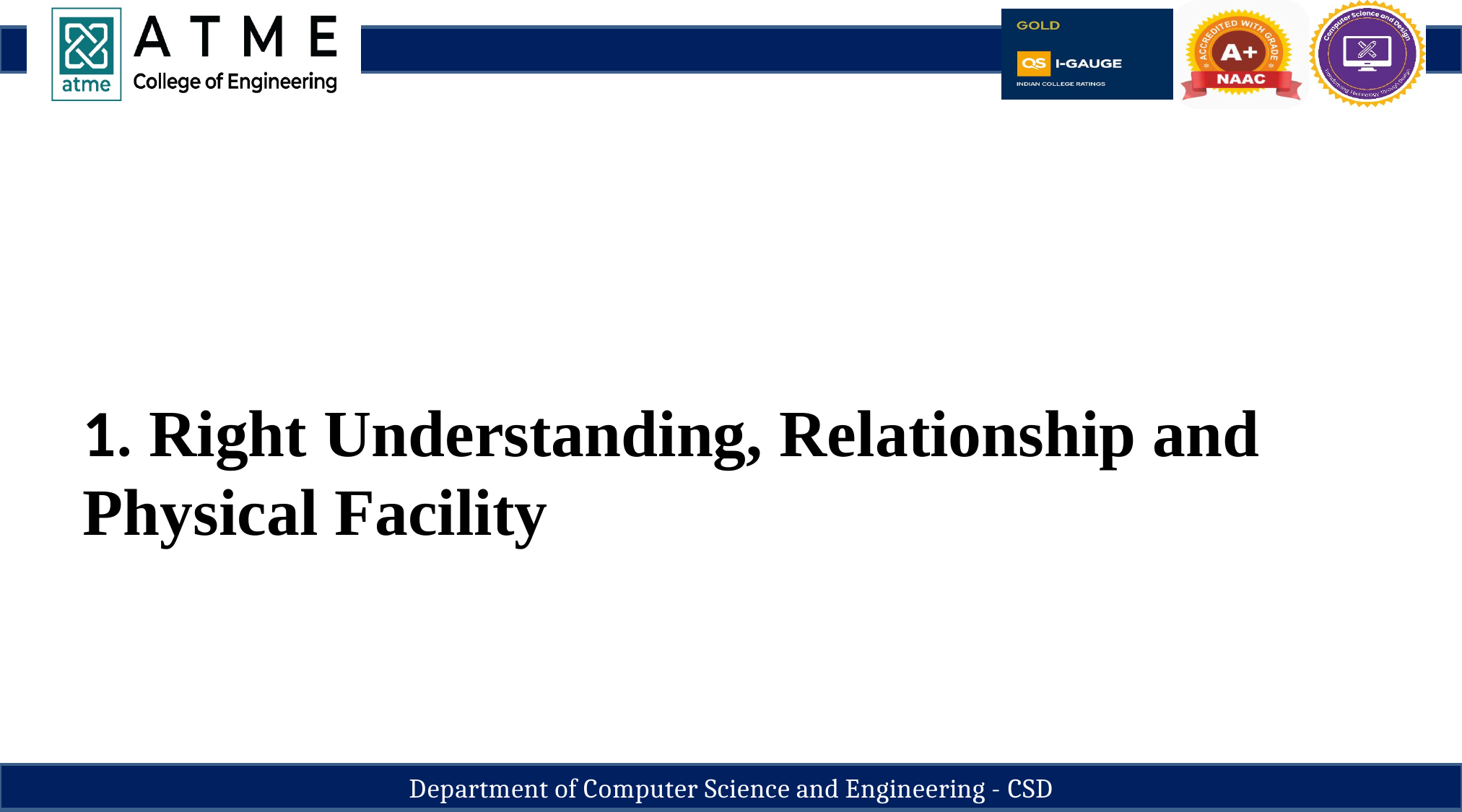

1. Right Understanding, Relationship and Physical Facility
Department of Computer Science and Engineering - CSD